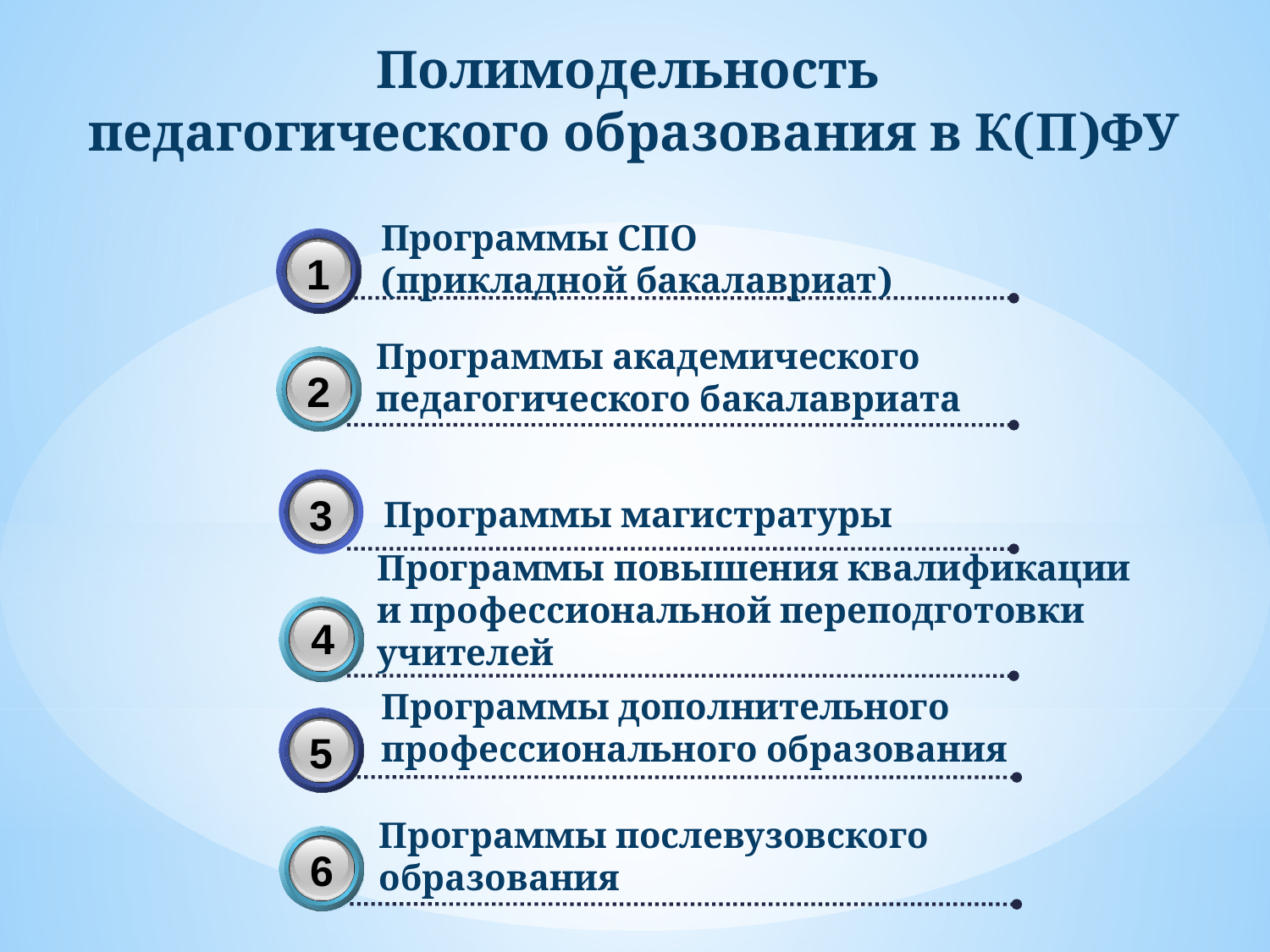

# Полимодельность педагогического образования в К(П)ФУ
Программы СПО
(прикладной бакалавриат)

3

1

Программы академического педагогического бакалавриата

2

3

3
Программы магистратуры
Программы повышения квалификации и профессиональной переподготовки учителей

4

Программы дополнительного профессионального образования

3

5

Программы послевузовского образования

6